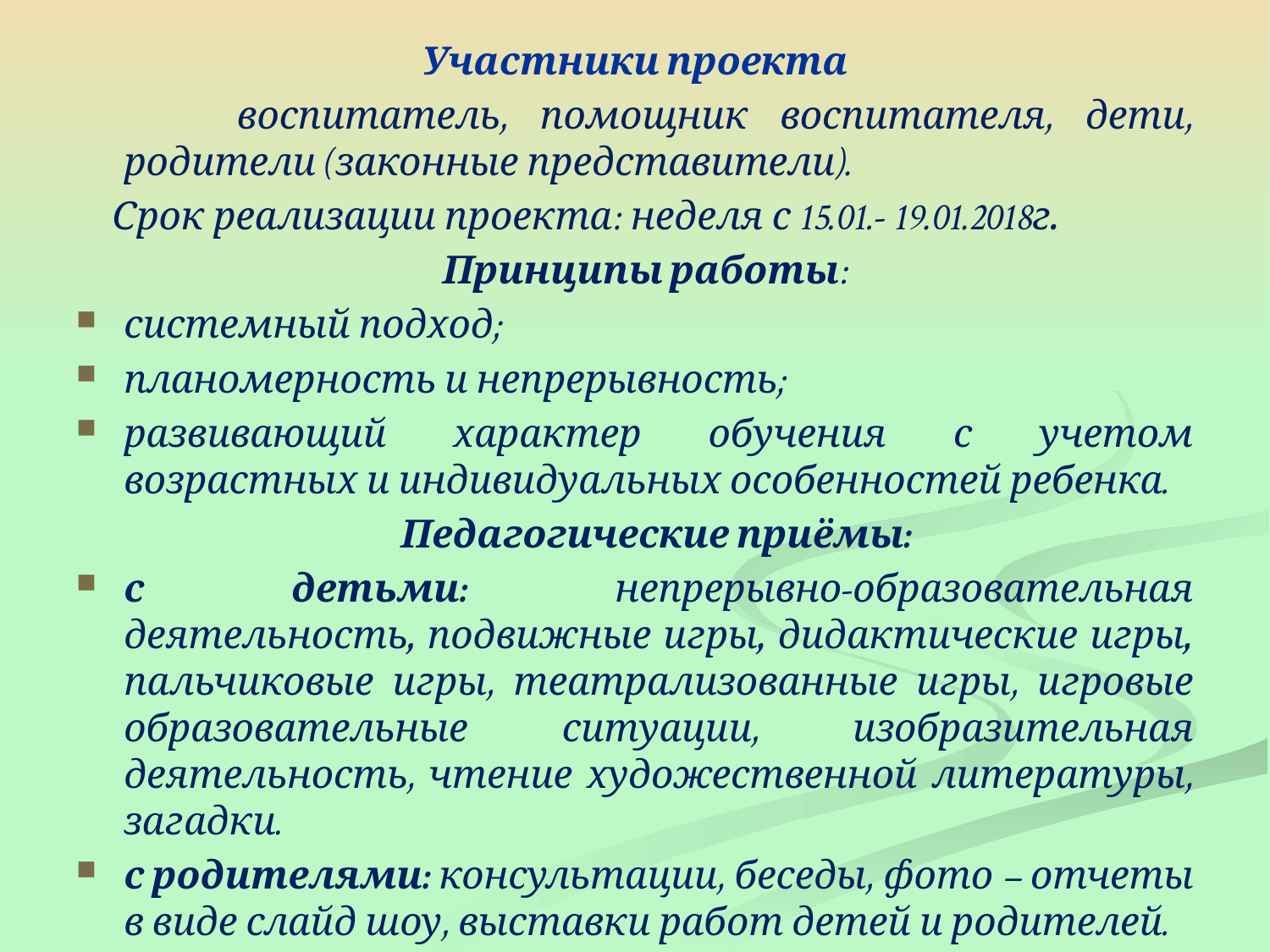

Участники проекта
     воспитатель, помощник воспитателя, дети, родители (законные представители).
     Срок реализации проекта: неделя с 15.01.- 19.01.2018г.
   Принципы работы:
системный подход;
планомерность и непрерывность;
развивающий характер обучения с учетом возрастных и индивидуальных особенностей ребенка.
      Педагогические приёмы:
с детьми: непрерывно-образовательная деятельность, подвижные игры, дидактические игры, пальчиковые игры, театрализованные игры, игровые образовательные ситуации, изобразительная деятельность, чтение художественной литературы, загадки.
с родителями: консультации, беседы, фото – отчеты в виде слайд шоу, выставки работ детей и родителей.